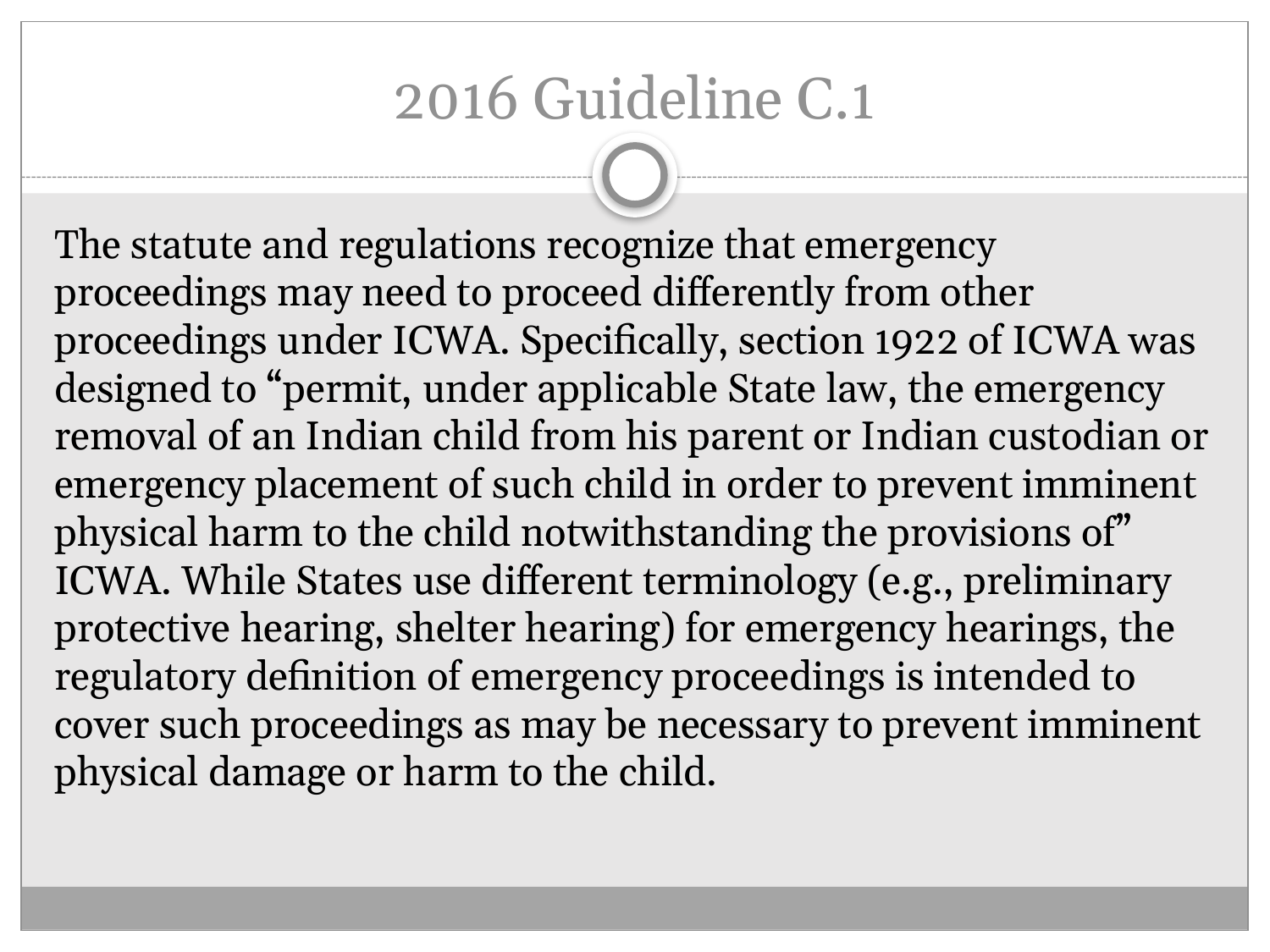

# 2016 Guideline C.1
The statute and regulations recognize that emergency proceedings may need to proceed differently from other proceedings under ICWA. Specifically, section 1922 of ICWA was designed to “permit, under applicable State law, the emergency removal of an Indian child from his parent or Indian custodian or emergency placement of such child in order to prevent imminent physical harm to the child notwithstanding the provisions of” ICWA. While States use different terminology (e.g., preliminary protective hearing, shelter hearing) for emergency hearings, the regulatory definition of emergency proceedings is intended to cover such proceedings as may be necessary to prevent imminent physical damage or harm to the child.